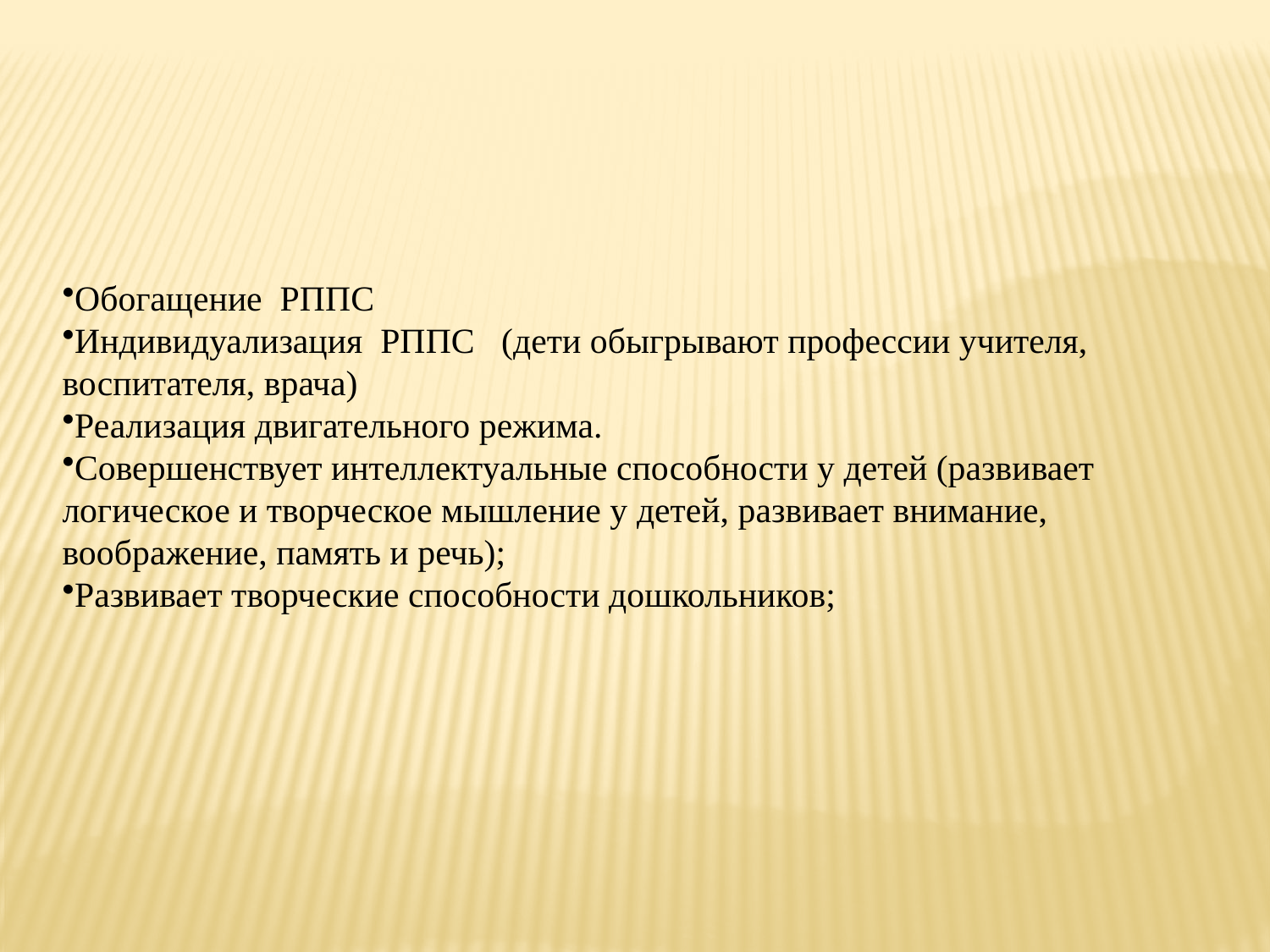

Обогащение  РППС
Индивидуализация  РППС   (дети обыгрывают профессии учителя, воспитателя, врача)
Реализация двигательного режима.
Совершенствует интеллектуальные способности у детей (развивает логическое и творческое мышление у детей, развивает внимание, воображение, память и речь);
Развивает творческие способности дошкольников;